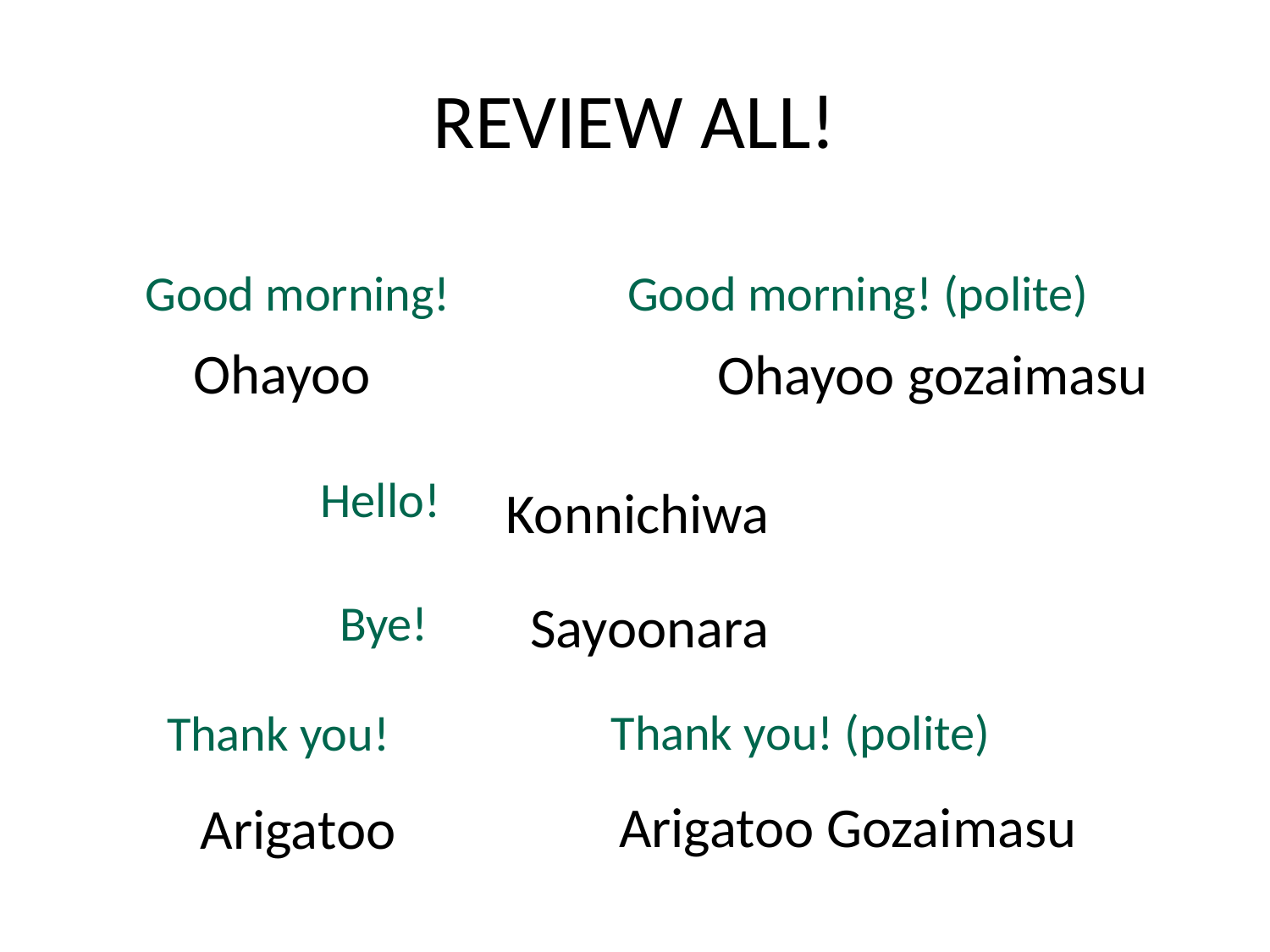

# REVIEW ALL!
Good morning! (polite)
Good morning!
Ohayoo
Ohayoo gozaimasu
Hello!
Konnichiwa
Bye!
Sayoonara
Thank you! (polite)
Thank you!
Arigatoo Gozaimasu
Arigatoo